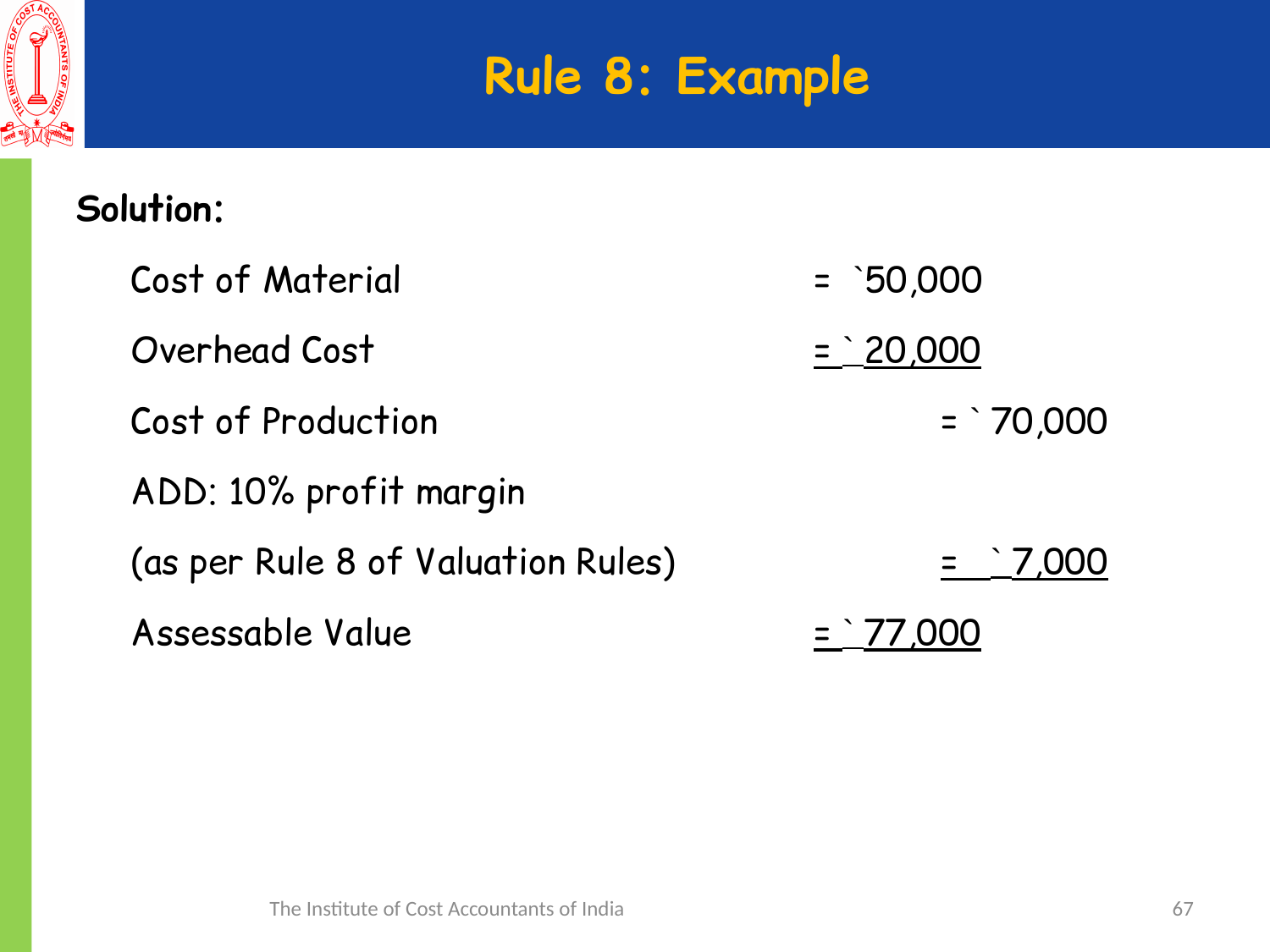

# Rule 8: Example
Solution:
Cost of Material 				=  `50,000
Overhead Cost 				= ` 20,000
Cost of Production 				= ` 70,000
ADD: 10% profit margin
(as per Rule 8 of Valuation Rules) 		=   ` 7,000
Assessable Value 				= ` 77,000
The Institute of Cost Accountants of India
67